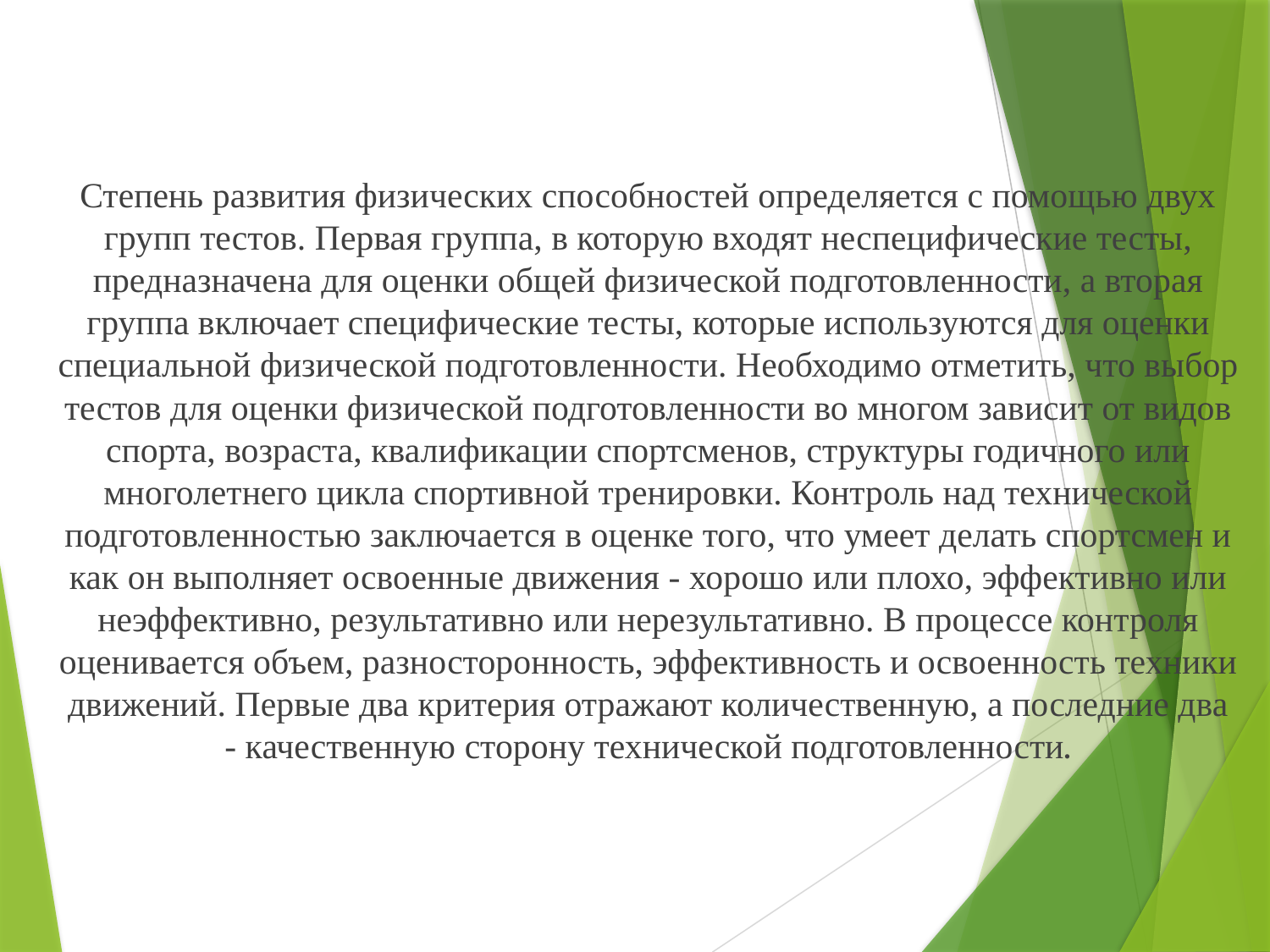

#
Степень развития физических способностей определяется с помощью двух групп тестов. Первая группа, в которую входят неспецифические тесты, предназначена для оценки общей физической подготовленности, а вторая группа включает специфические тесты, которые используются для оценки специальной физической подготовленности. Необходимо отметить, что выбор тестов для оценки физической подготовленности во многом зависит от видов спорта, возраста, квалификации спортсменов, структуры годичного или многолетнего цикла спортивной тренировки. Контроль над технической подготовленностью заключается в оценке того, что умеет делать спортсмен и как он выполняет освоенные движения - хорошо или плохо, эффективно или неэффективно, результативно или нерезультативно. В процессе контроля оценивается объем, разносторонность, эффективность и освоенность техники движений. Первые два критерия отражают количественную, а последние два - качественную сторону технической подготовленности.